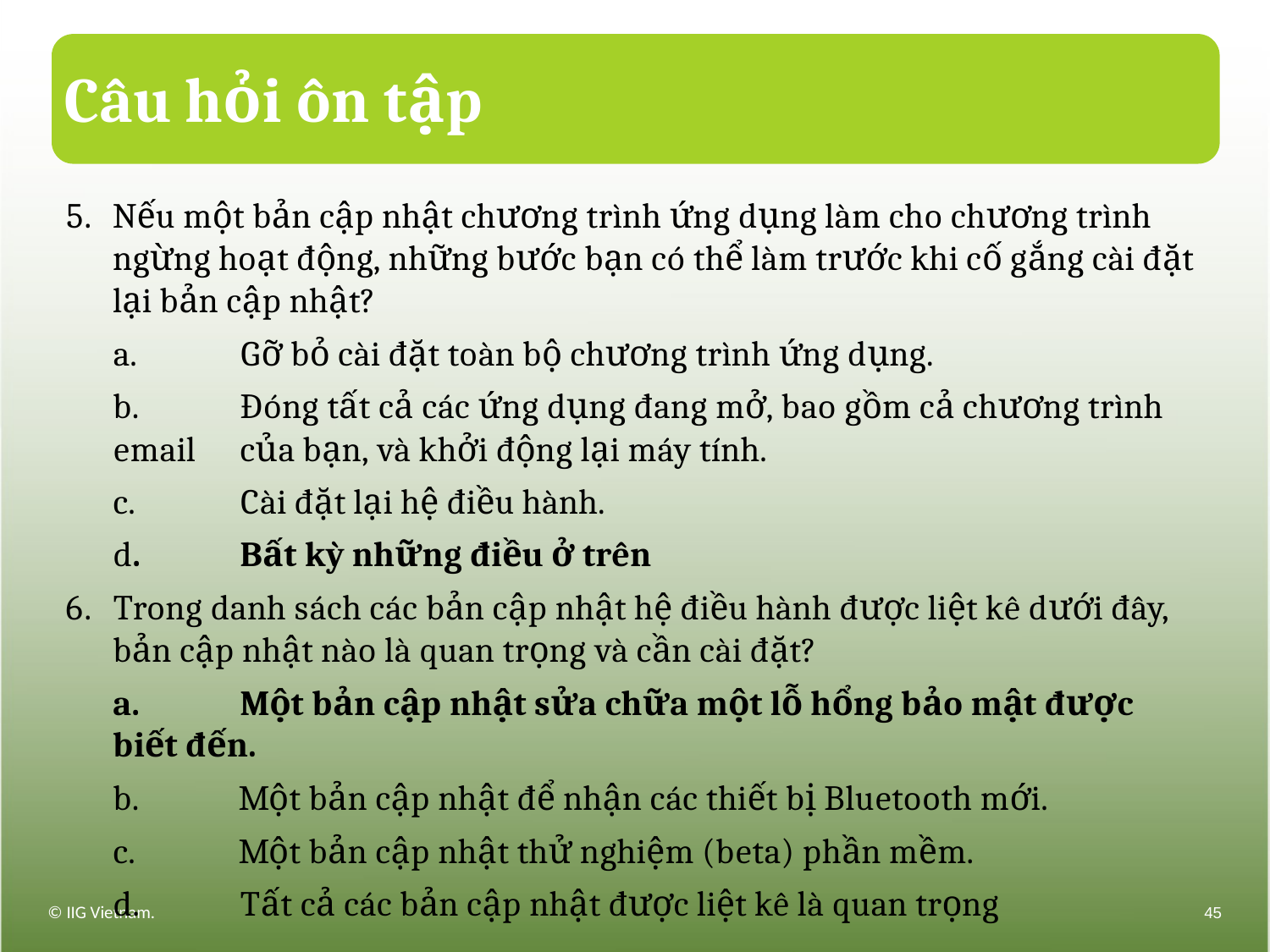

# Câu hỏi ôn tập
5. 	Nếu một bản cập nhật chương trình ứng dụng làm cho chương trình ngừng hoạt động, những bước bạn có thể làm trước khi cố gắng cài đặt lại bản cập nhật?
	a. 	Gỡ bỏ cài đặt toàn bộ chương trình ứng dụng.
	b. 	Đóng tất cả các ứng dụng đang mở, bao gồm cả chương trình email 	của bạn, và khởi động lại máy tính.
	c. 	Cài đặt lại hệ điều hành.
	d. 	Bất kỳ những điều ở trên
6. 	Trong danh sách các bản cập nhật hệ điều hành được liệt kê dưới đây, bản cập nhật nào là quan trọng và cần cài đặt?
	a. 	Một bản cập nhật sửa chữa một lỗ hổng bảo mật được biết đến.
	b. 	Một bản cập nhật để nhận các thiết bị Bluetooth mới.
	c. 	Một bản cập nhật thử nghiệm (beta) phần mềm.
	d. 	Tất cả các bản cập nhật được liệt kê là quan trọng
© IIG Vietnam.
45